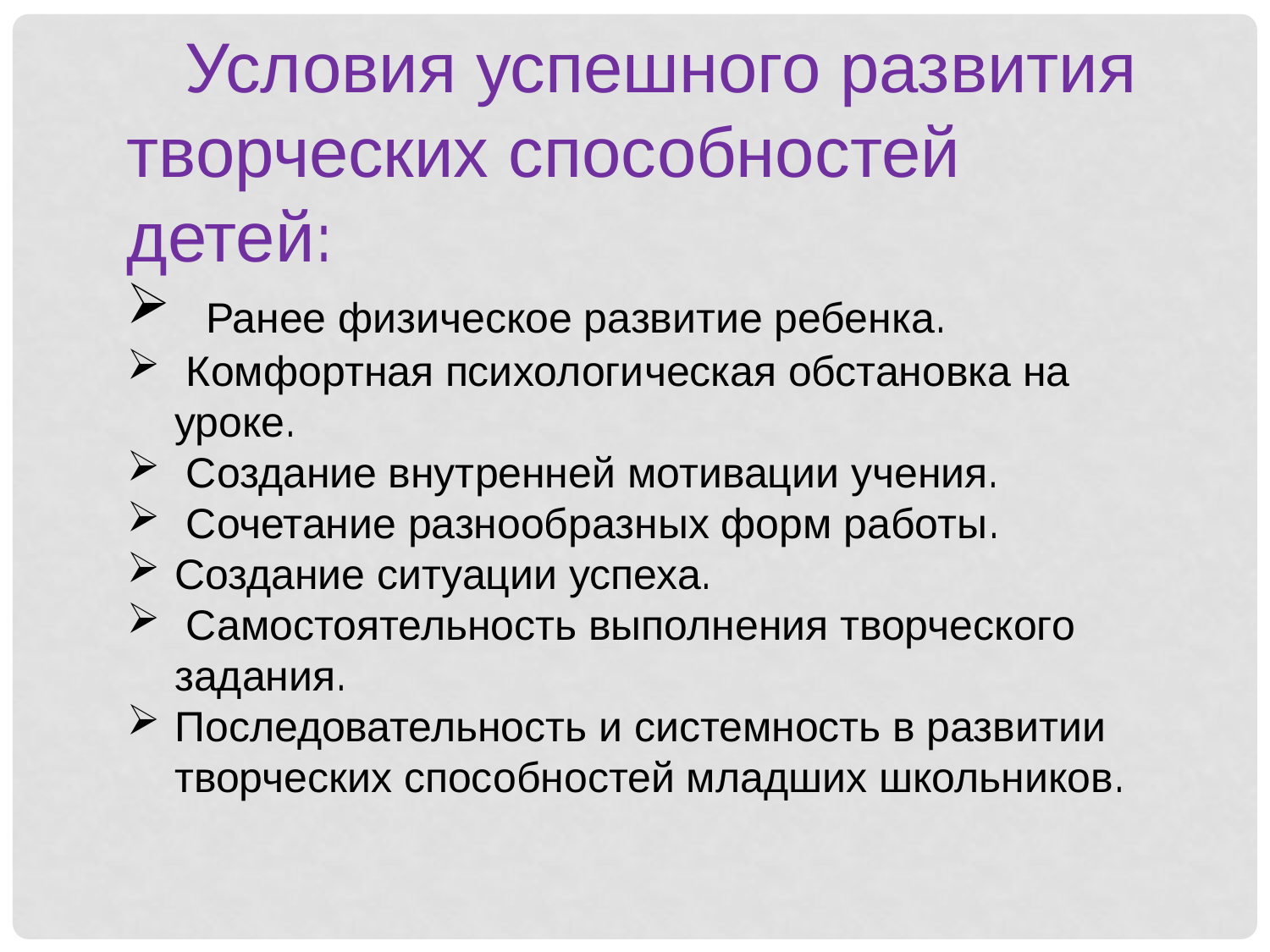

Условия успешного развития творческих способностей детей:
 Ранее физическое развитие ребенка.
 Комфортная психологическая обстановка на уроке.
 Создание внутренней мотивации учения.
 Сочетание разнообразных форм работы.
Создание ситуации успеха.
 Самостоятельность выполнения творческого задания.
Последовательность и системность в развитии творческих способностей младших школьников.